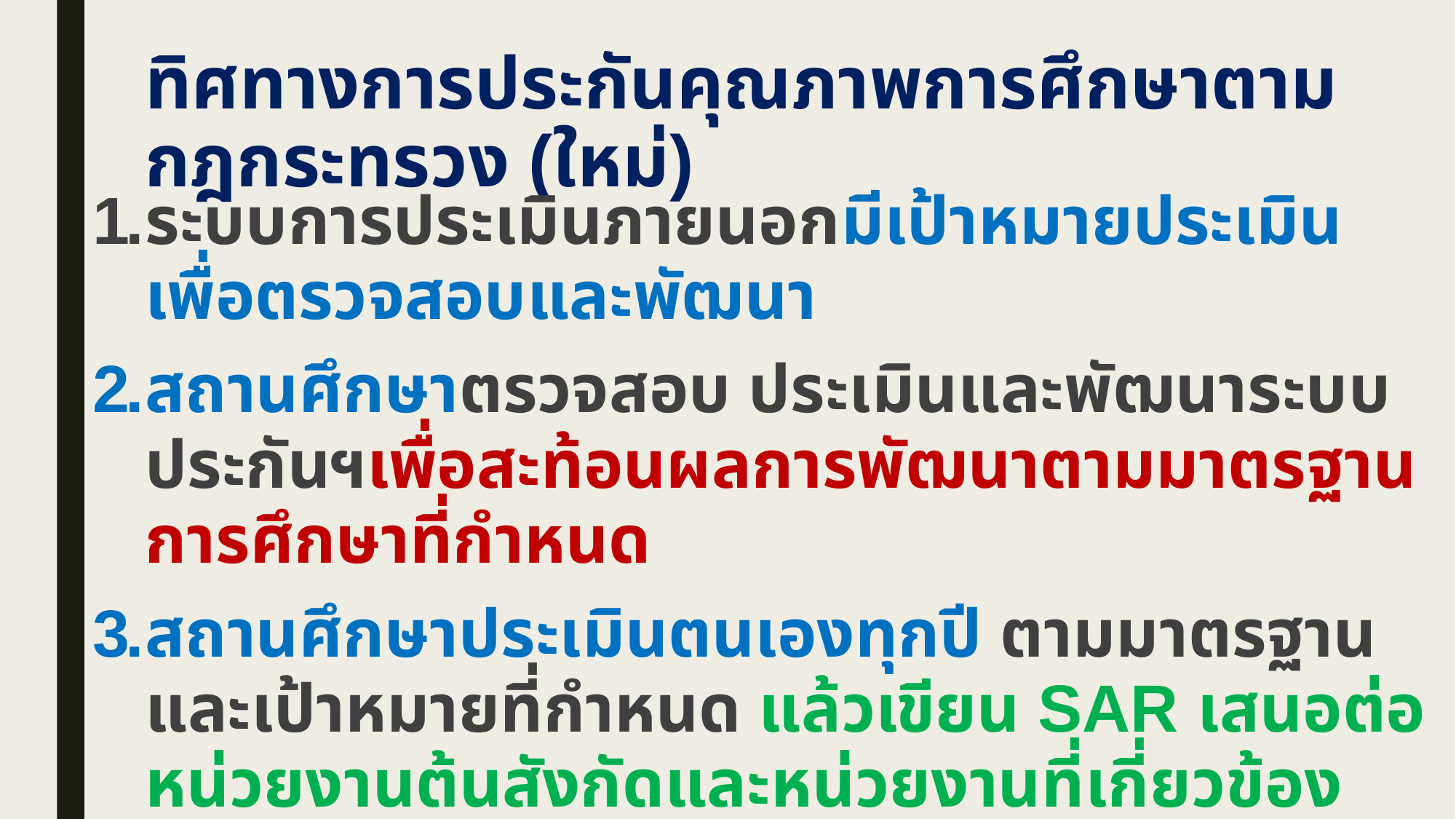

# ทิศทางการประกันคุณภาพการศึกษาตามกฎกระทรวง (ใหม่)
ระบบการประเมินภายนอกมีเป้าหมายประเมินเพื่อตรวจสอบและพัฒนา
สถานศึกษาตรวจสอบ ประเมินและพัฒนาระบบประกันฯเพื่อสะท้อนผลการพัฒนาตามมาตรฐานการศึกษาที่กำหนด
สถานศึกษาประเมินตนเองทุกปี ตามมาตรฐานและเป้าหมายที่กำหนด แล้วเขียน SAR เสนอต่อหน่วยงานต้นสังกัดและหน่วยงานที่เกี่ยวข้อง
ต้นสังกัด มีหน้าที่ให้คำปรึกษา ช่วยเหลือ และแนะนำเพื่อพัฒนาคุณภาพ